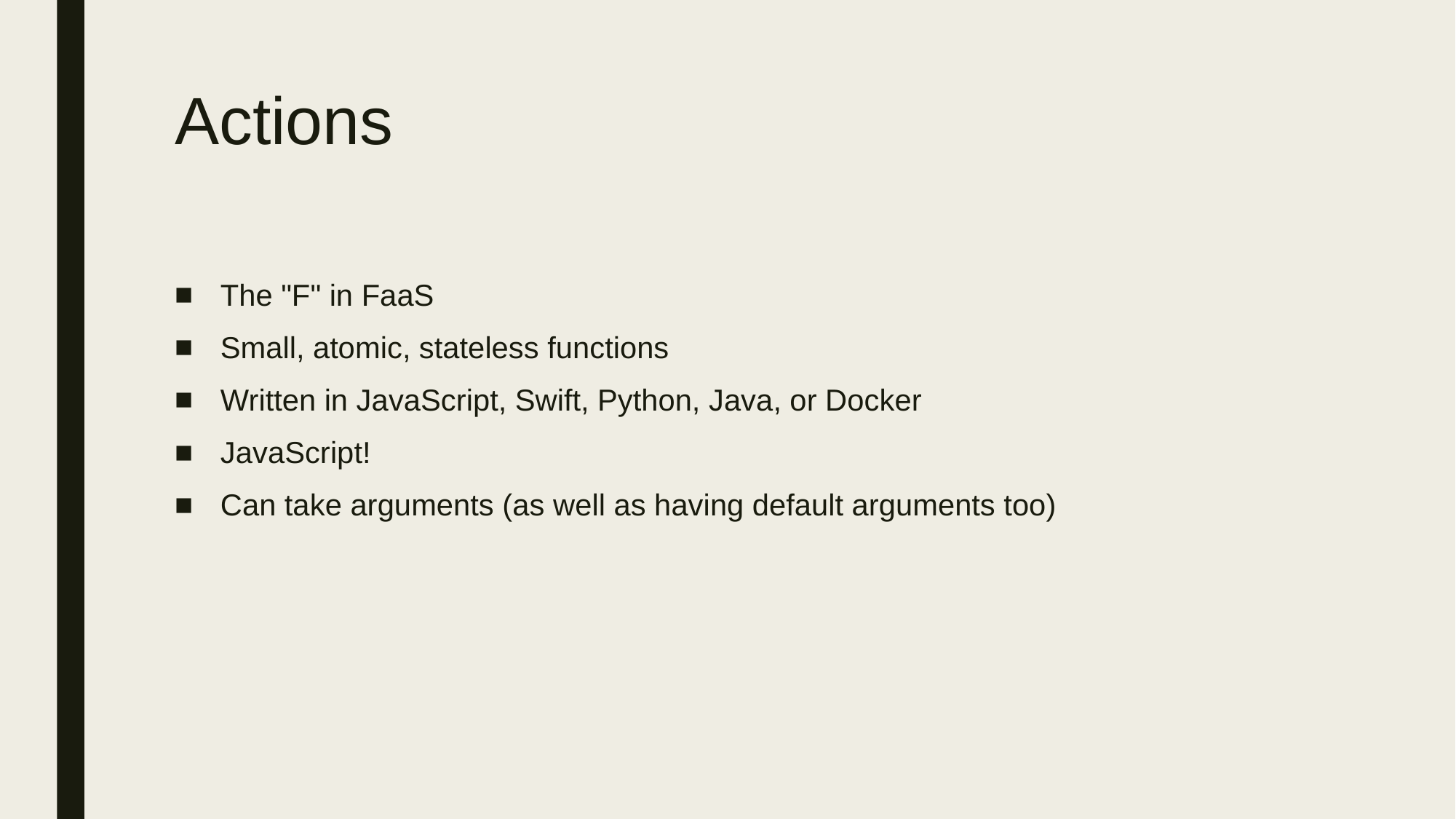

# Actions
The "F" in FaaS
Small, atomic, stateless functions
Written in JavaScript, Swift, Python, Java, or Docker
JavaScript!
Can take arguments (as well as having default arguments too)